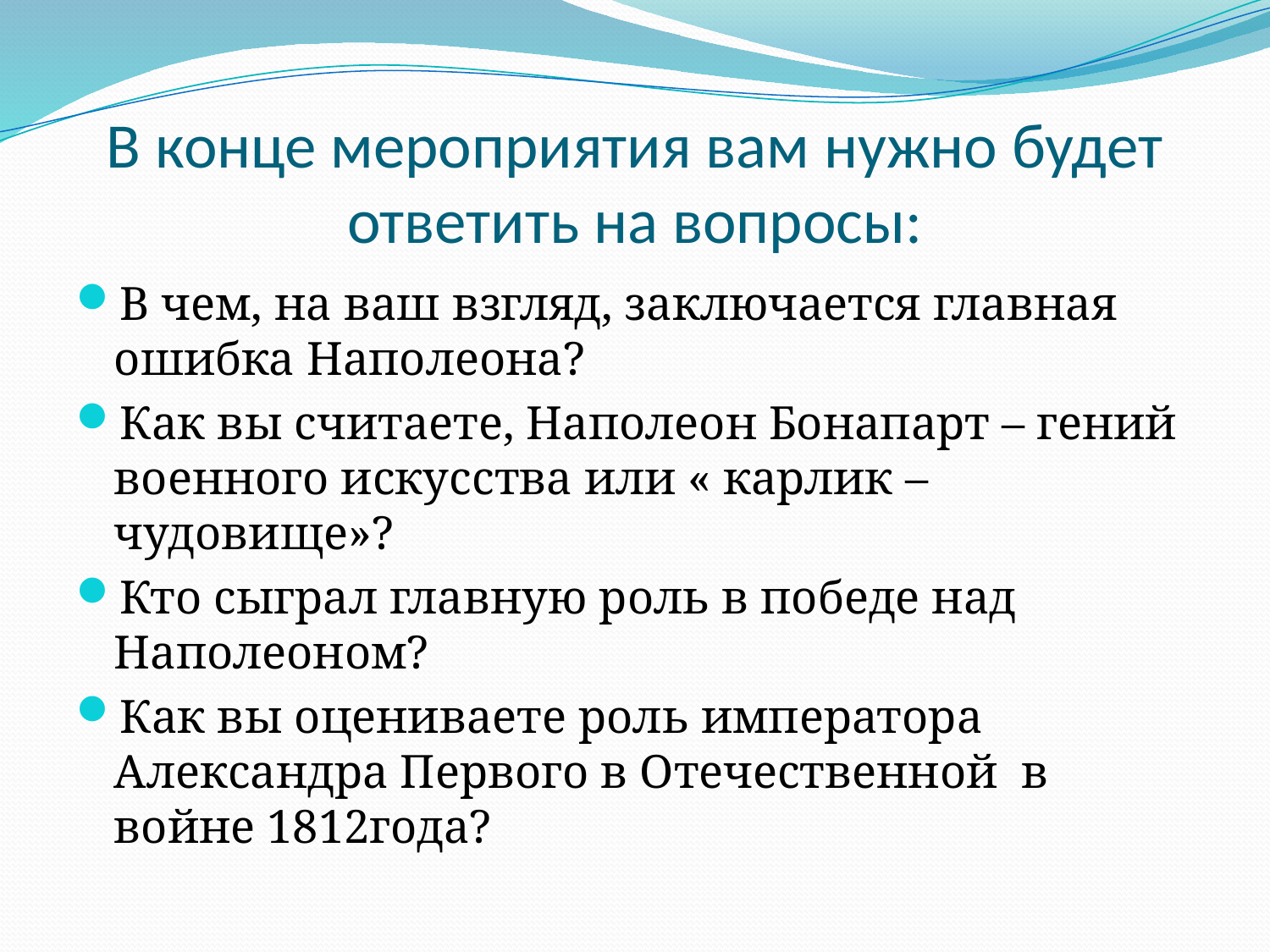

# В конце мероприятия вам нужно будет ответить на вопросы:
В чем, на ваш взгляд, заключается главная ошибка Наполеона?
Как вы считаете, Наполеон Бонапарт – гений военного искусства или « карлик – чудовище»?
Кто сыграл главную роль в победе над Наполеоном?
Как вы оцениваете роль императора Александра Первого в Отечественной  в войне 1812года?